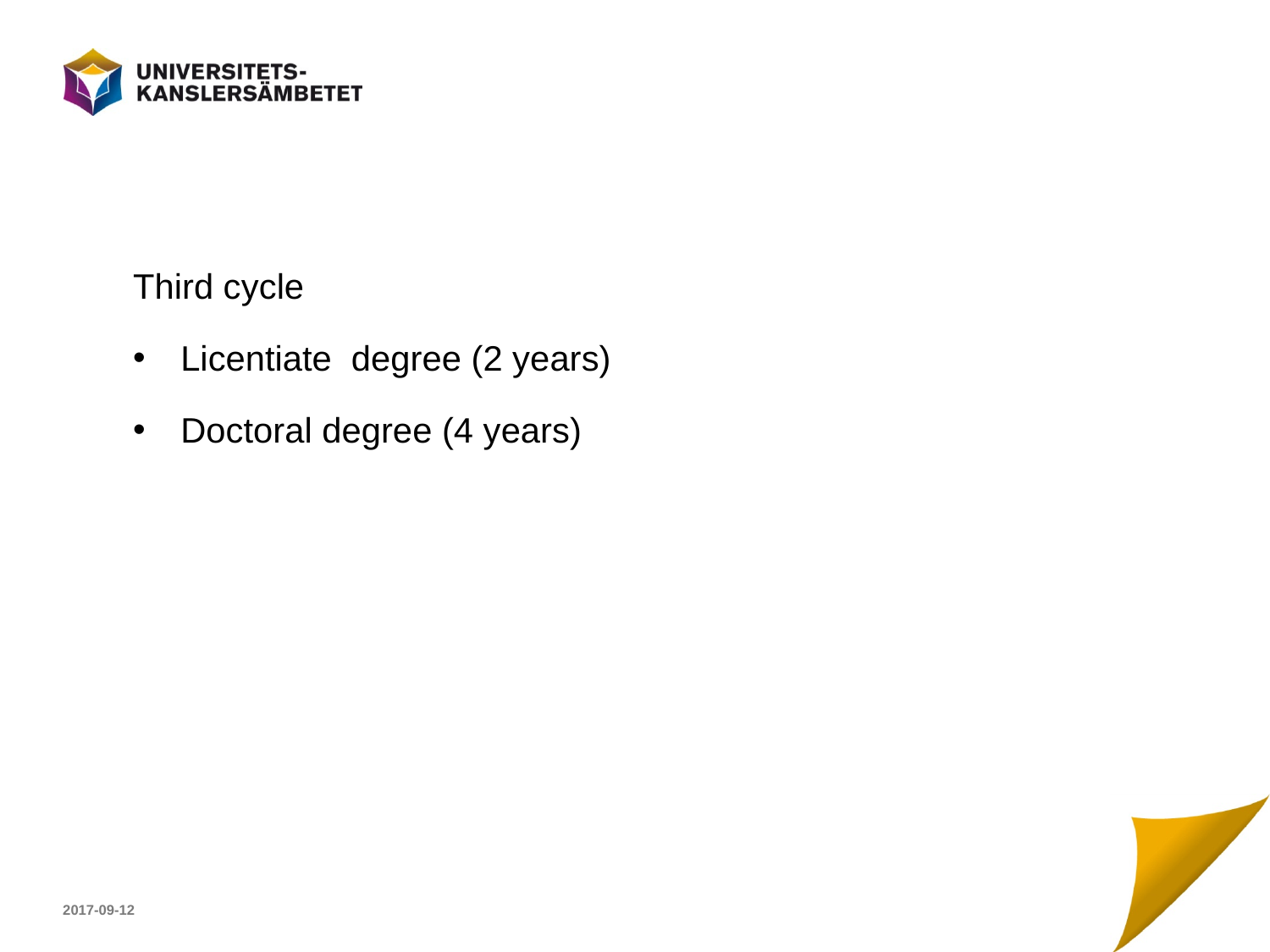

#
Third cycle
Licentiate  degree (2 years)
Doctoral degree (4 years)

2017-09-12